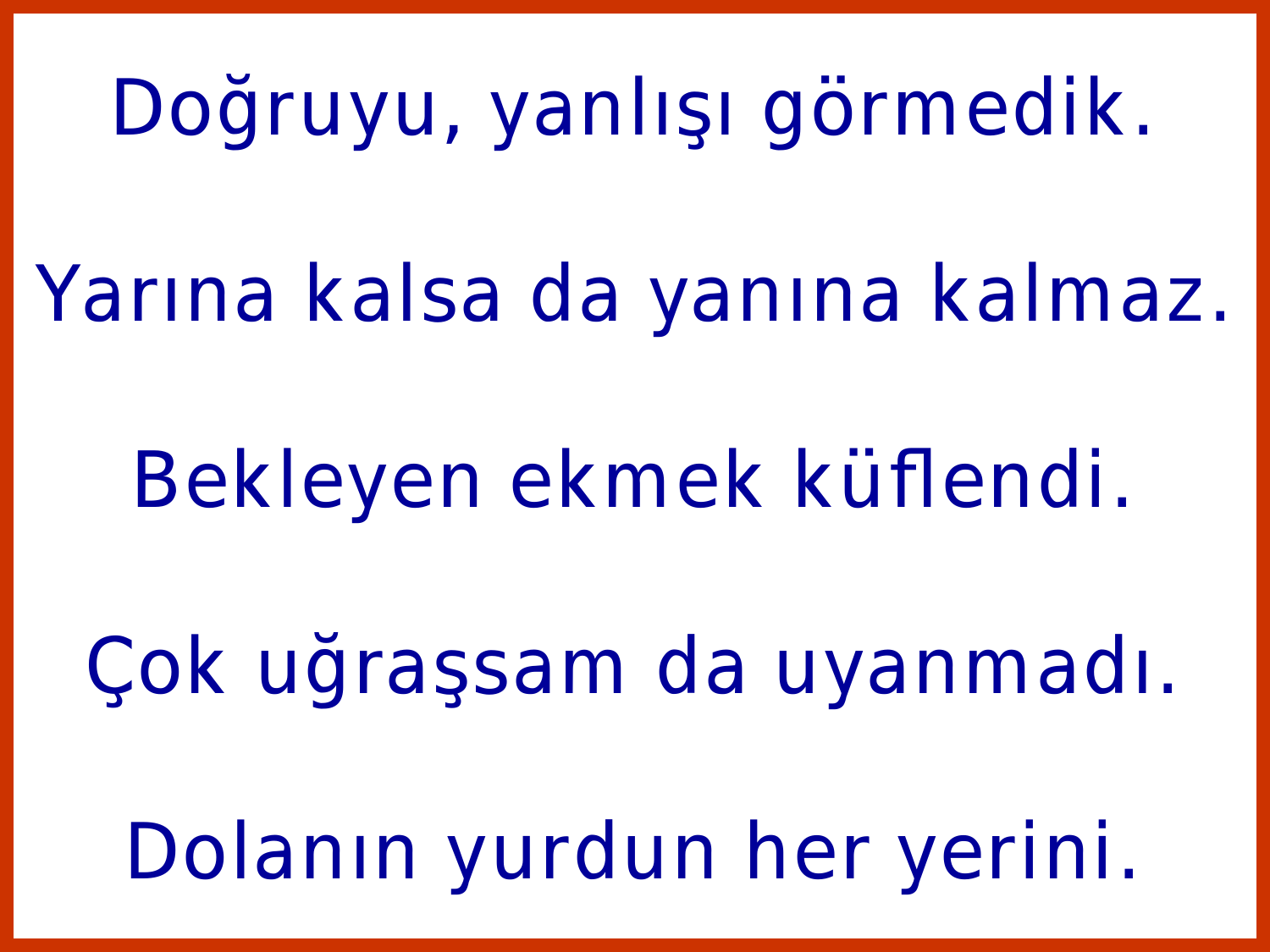

# Doğruyu, yanlışı görmedik. Yarına kalsa da yanına kalmaz. Bekleyen ekmek küflendi. Çok uğraşsam da uyanmadı. Dolanın yurdun her yerini.